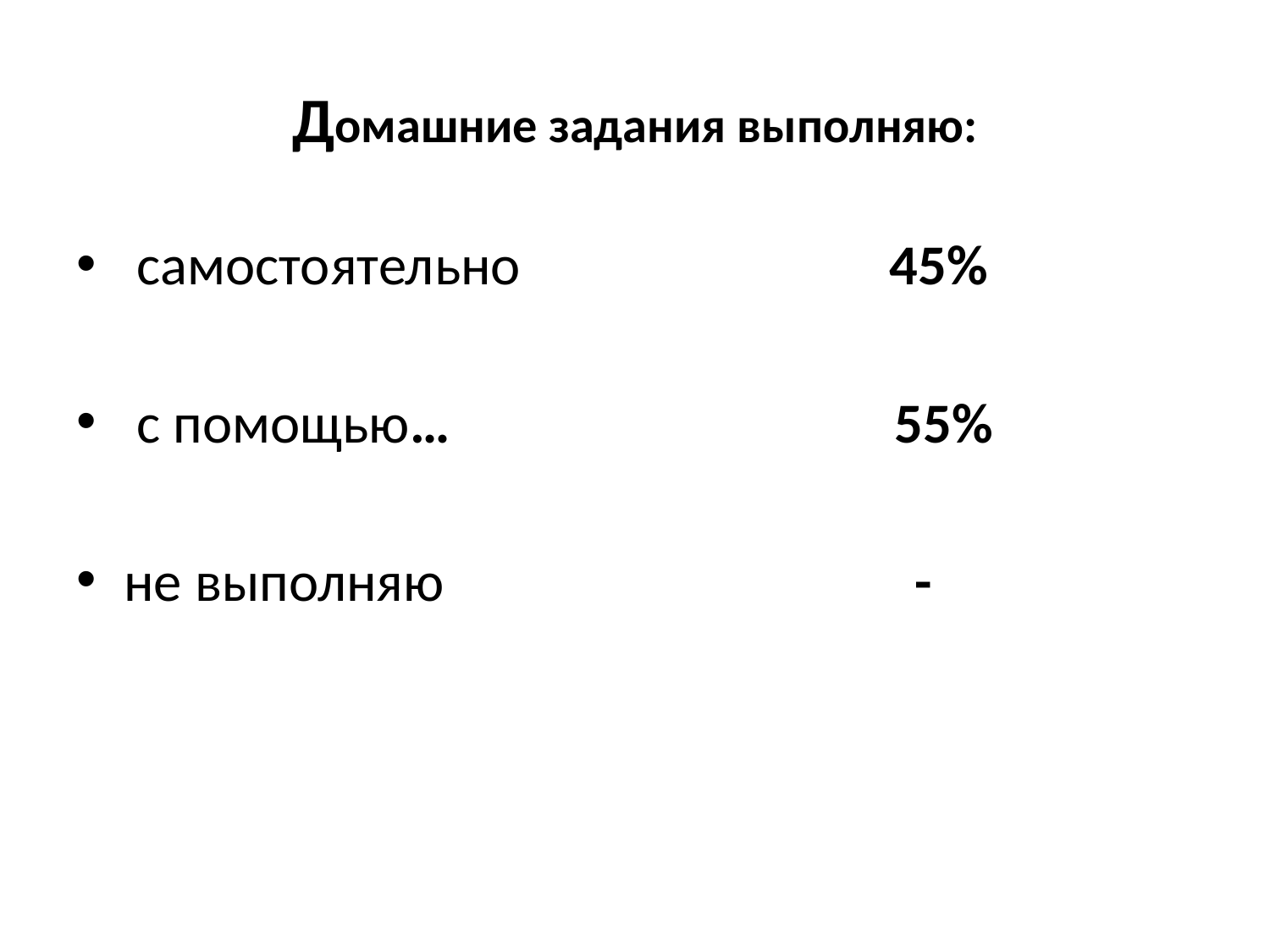

# Домашние задания выполняю:
 самостоятельно                             45%

 с помощью…                                   55%

не выполняю                                     -